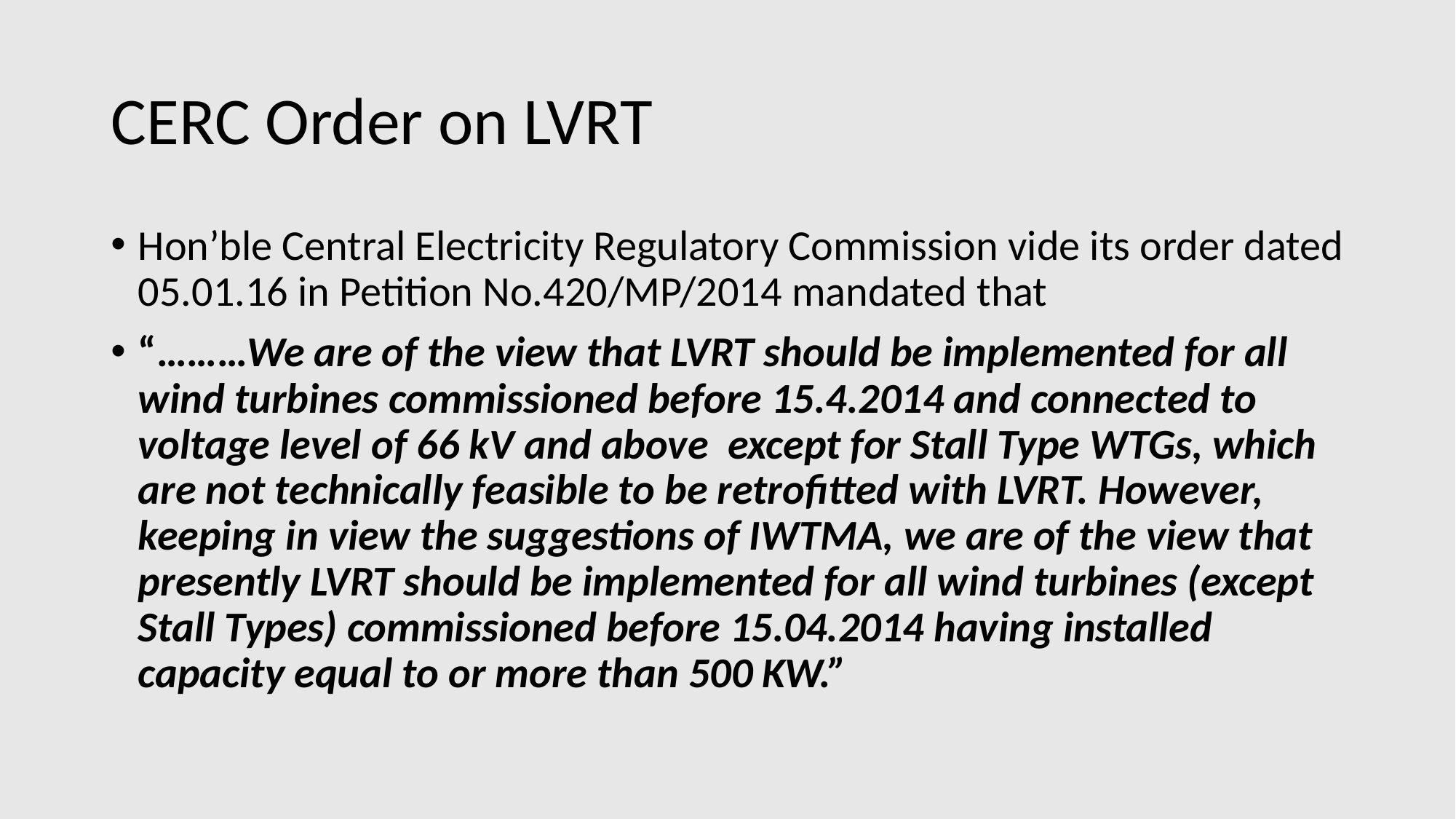

# CERC Order on LVRT
Hon’ble Central Electricity Regulatory Commission vide its order dated 05.01.16 in Petition No.420/MP/2014 mandated that
“………We are of the view that LVRT should be implemented for all wind turbines commissioned before 15.4.2014 and connected to voltage level of 66 kV and above  except for Stall Type WTGs, which are not technically feasible to be retrofitted with LVRT. However, keeping in view the suggestions of IWTMA, we are of the view that presently LVRT should be implemented for all wind turbines (except Stall Types) commissioned before 15.04.2014 having installed capacity equal to or more than 500 KW.”